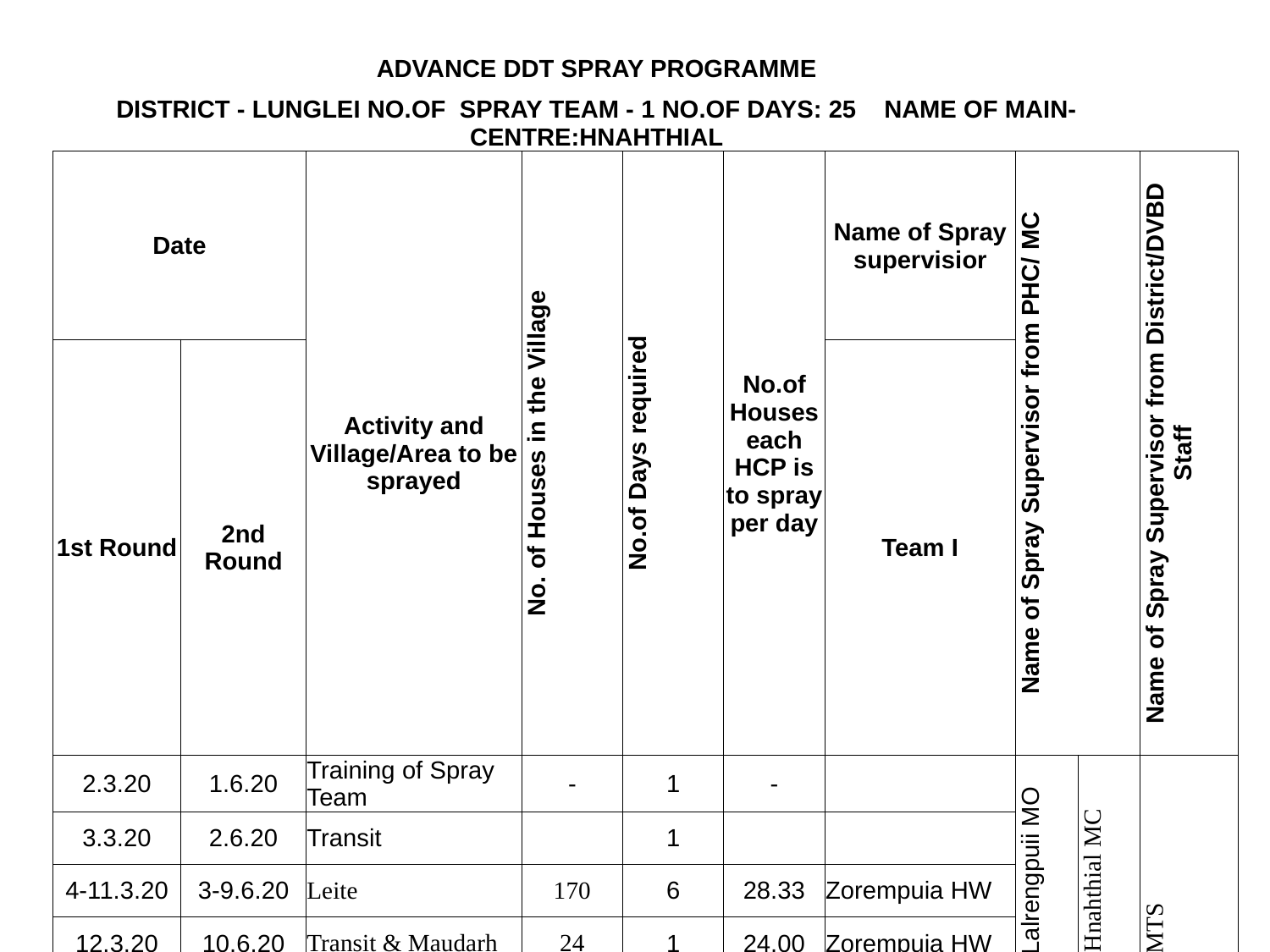

| ADVANCE DDT SPRAY PROGRAMME |  |  |  |  |  |  |  |  |  |
| --- | --- | --- | --- | --- | --- | --- | --- | --- | --- |
| DISTRICT - LUNGLEI NO.OF SPRAY TEAM - 1 NO.OF DAYS: 25 NAME OF MAIN-CENTRE:HNAHTHIAL |  |  |  |  |  |  |  |  |  |
| Date |  | Activity and Village/Area to be sprayed | No. of Houses in the Village | No.of Days required | No.of Houses each HCP is to spray per day | Name of Spray supervisior | Name of Spray Supervisor from PHC/ MC |  | Name of Spray Supervisor from District/DVBD Staff |
| 1st Round | 2nd Round |  |  |  |  | Team I |  |  |  |
| 2.3.20 | 1.6.20 | Training of Spray Team | - | 1 | - |  | Dr LalsangluraMO, Dr. Lalrengpuii MO | JV. Vanlalchhunga HS, Hnahthial MC | C. Lalrindika MTS |
| 3.3.20 | 2.6.20 | Transit |  | 1 |  |  |  |  |  |
| 4-11.3.20 | 3-9.6.20 | Leite | 170 | 6 | 28.33 | Zorempuia HW |  |  |  |
| 12.3.20 | 10.6.20 | Transit & Maudarh | 24 | 1 | 24.00 | Zorempuia HW |  |  |  |
| 13.3.20 | 11.6.20 | Transit |  | 1 |  |  |  |  |  |
| 14-19.3.20 | 12-18.6.20 | Rotlang E | 162 | 5 | 32.40 | C. Lalhunsiami HW |  |  |  |
| 20.3.20 | 19.6.20 | Transit |  | 1 |  |  |  |  |  |
| 21-25.3.20 | 20-24.6.20 | Mualthuam S | 106 | 4 | 26.50 | S. Lalramzauva HW |  |  |  |
| 26.3.20 | 25.6.20 | Transit & Cleaning | - | 1 | - |  |  |  |  |